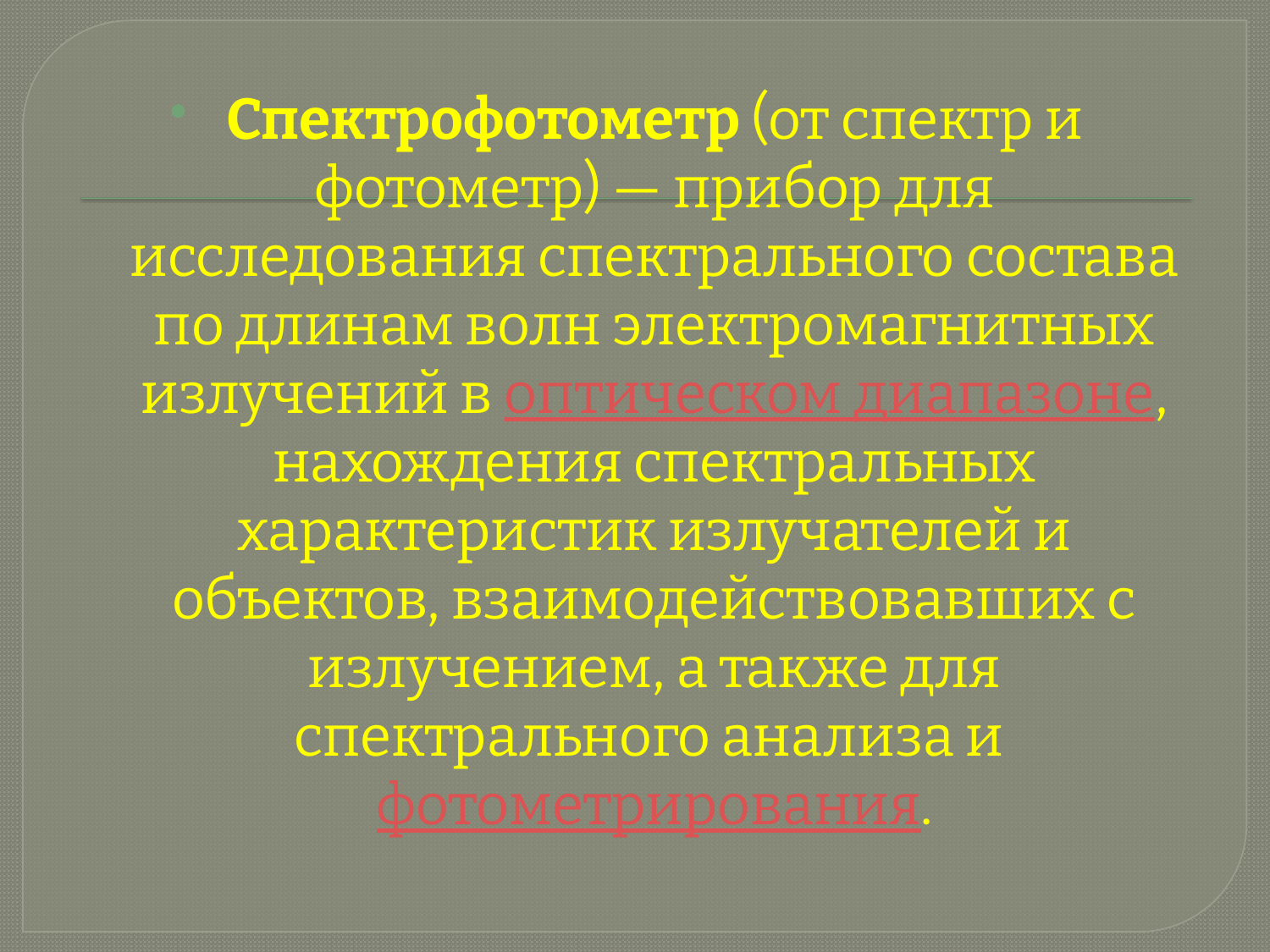

Спектрофотометр (от спектр и фотометр) — прибор для исследования спектрального состава по длинам волн электромагнитных излучений в оптическом диапазоне, нахождения спектральных характеристик излучателей и объектов, взаимодействовавших с излучением, а также для спектрального анализа и фотометрирования.